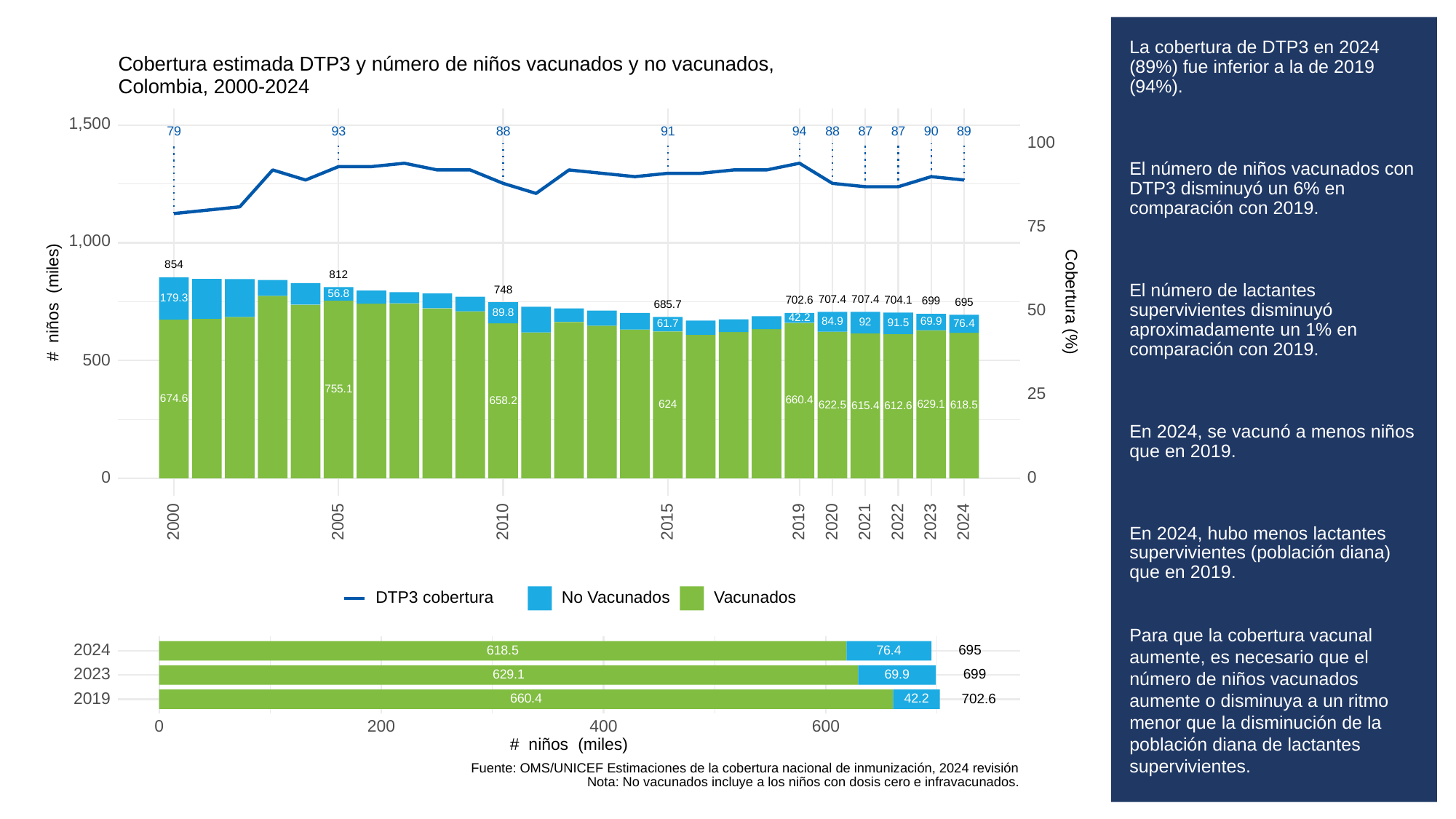

# La cobertura de DTP3 en 2024 (89%) fue inferior a la de 2019 (94%).

El número de niños vacunados con DTP3 disminuyó un 6% en comparación con 2019.

El número de lactantes supervivientes disminuyó aproximadamente un 1% en comparación con 2019.

En 2024, se vacunó a menos niños que en 2019.

En 2024, hubo menos lactantes supervivientes (población diana) que en 2019.

Para que la cobertura vacunal aumente, es necesario que el número de niños vacunados aumente o disminuya a un ritmo menor que la disminución de la población diana de lactantes supervivientes.

Cobertura estimada DTP3 y número de niños vacunados y no vacunados,
Colombia, 2000-2024

1,500

93
79
88
91
94
88
87
87
90
89
100

75
1,000

854
812

748

56.8

179.3
#  niños  (miles)
Cobertura (%)
707.4
707.4

704.1
702.6

699
695

685.7

50

89.8

42.2

84.9
69.9
92

91.5

76.4
61.7

500

755.1
25
674.6
660.4
658.2
629.1
624
622.5
618.5
615.4
612.6

0
0

2023
2000
2005
2010
2015
2019
2020
2021
2022
2024

DTP3 cobertura
No Vacunados
Vacunados

2024
695
618.5
76.4

2023
699
629.1
69.9

2019
702.6
660.4
42.2

0
200
400
600
#  niños  (miles)
Fuente: OMS/UNICEF Estimaciones de la cobertura nacional de inmunización, 2024 revisión
Nota: No vacunados incluye a los niños con dosis cero e infravacunados.